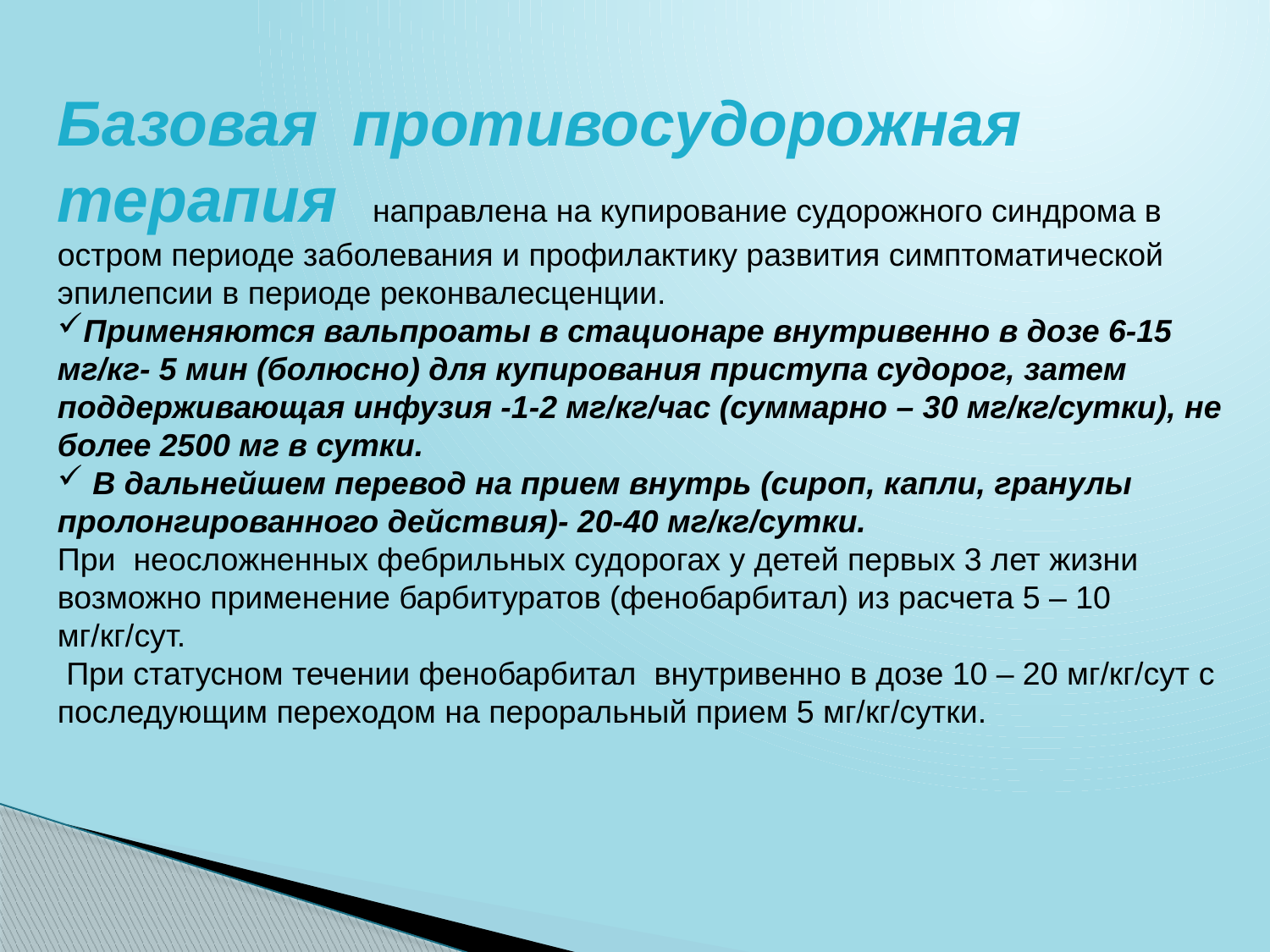

Базовая  противосудорожная терапия  направлена на купирование судорожного синдрома в остром периоде заболевания и профилактику развития симптоматической эпилепсии в периоде реконвалесценции.
Применяются вальпроаты в стационаре внутривенно в дозе 6-15 мг/кг- 5 мин (болюсно) для купирования приступа судорог, затем поддерживающая инфузия -1-2 мг/кг/час (суммарно – 30 мг/кг/сутки), не более 2500 мг в сутки.
 В дальнейшем перевод на прием внутрь (сироп, капли, гранулы пролонгированного действия)- 20-40 мг/кг/cутки.
При  неосложненных фебрильных судорогах у детей первых 3 лет жизни возможно применение барбитуратов (фенобарбитал) из расчета 5 – 10 мг/кг/сут.
 При статусном течении фенобарбитал  внутривенно в дозе 10 – 20 мг/кг/сут с последующим переходом на пероральный прием 5 мг/кг/сутки.